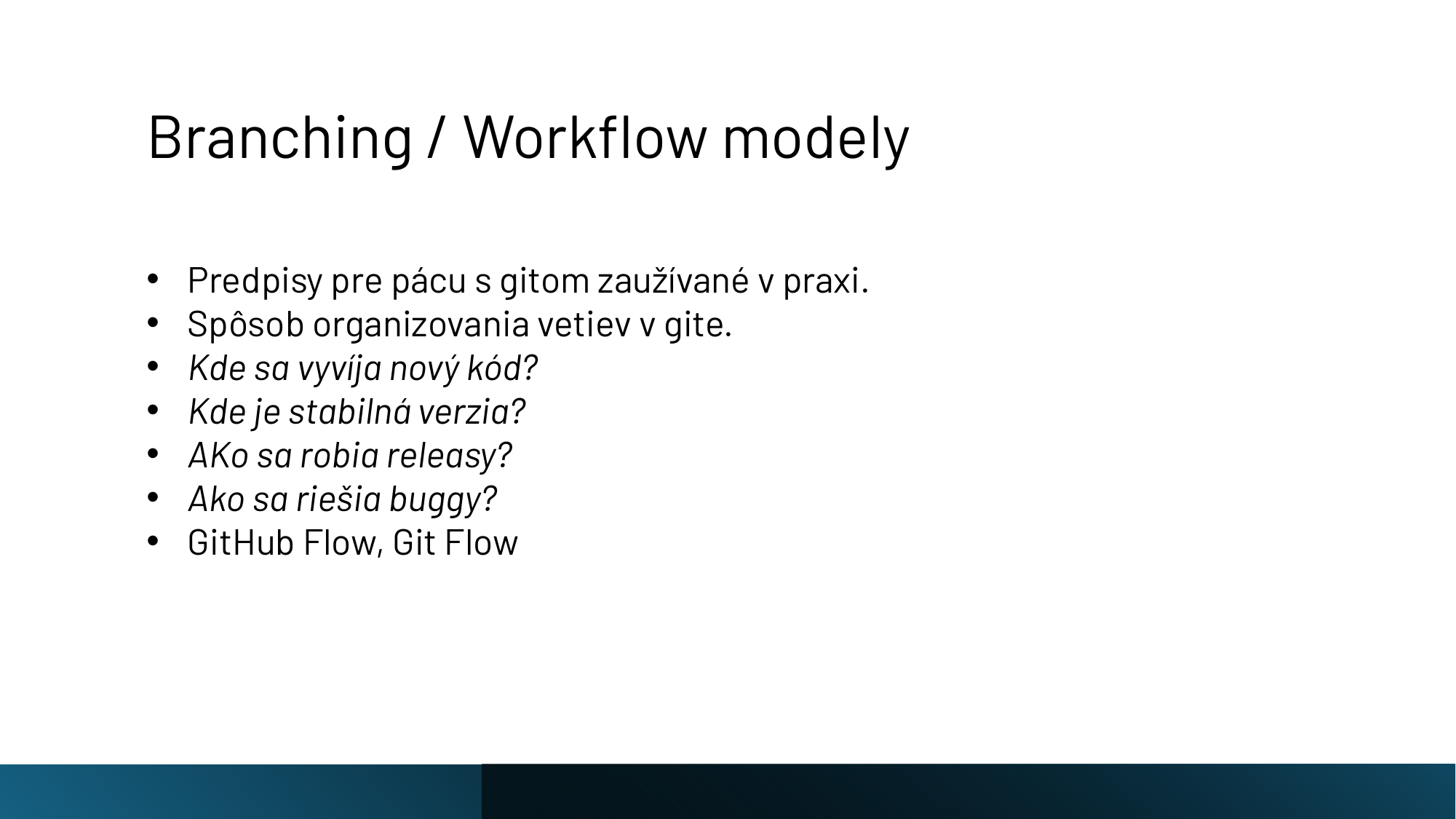

# Branching / Workflow modely
Predpisy pre pácu s gitom zaužívané v praxi.
Spôsob organizovania vetiev v gite.
Kde sa vyvíja nový kód?
Kde je stabilná verzia?
AKo sa robia releasy?
Ako sa riešia buggy?
GitHub Flow, Git Flow